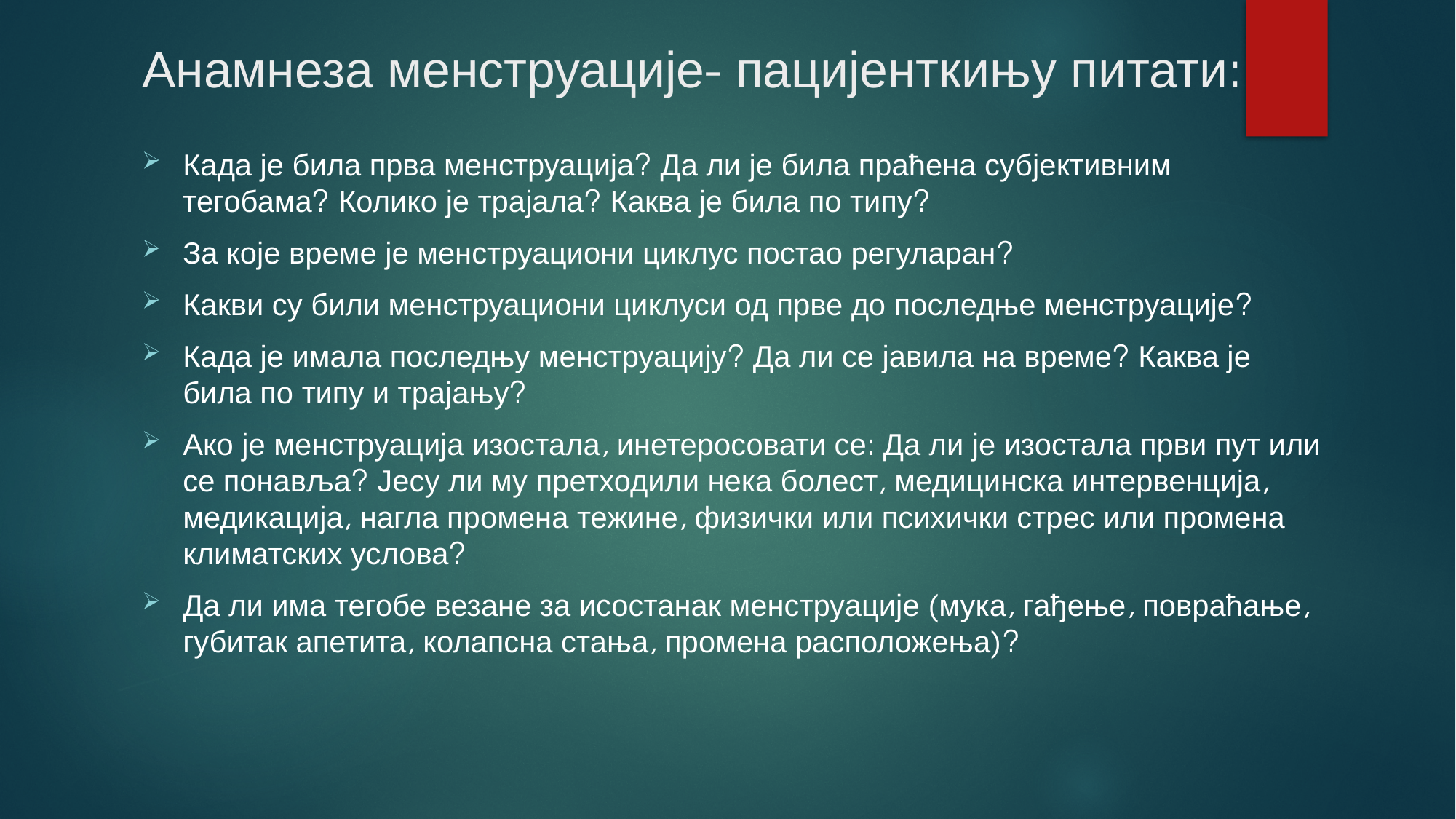

# Анамнеза менструације- пацијенткињу питати:
Када је била прва менструација? Да ли је била праћена субјективним тегобама? Колико је трајала? Каква је била по типу?
За које време је менструациони циклус постао регуларан?
Какви су били менструациони циклуси од прве до последње менструације?
Када је имала последњу менструацију? Да ли се јавила на време? Каква је била по типу и трајању?
Ако је менструација изостала, инетеросовати се: Да ли је изостала први пут или се понавља? Јесу ли му претходили нека болест, медицинска интервенција, медикација, нагла промена тежине, физички или психички стрес или промена климатских услова?
Да ли има тегобе везане за исостанак менструације (мука, гађење, повраћање, губитак апетита, колапсна стања, промена расположења)?